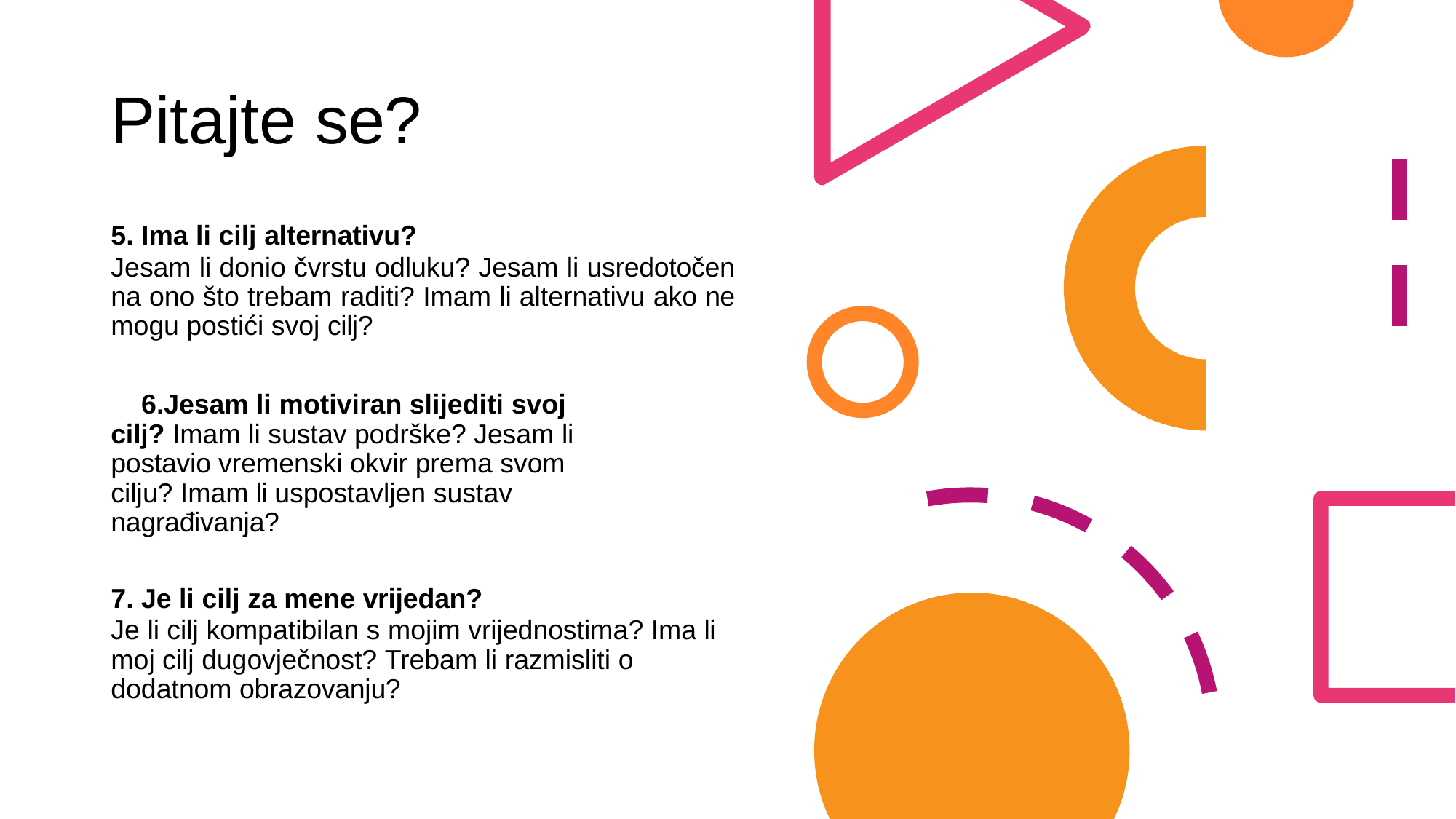

# Pitajte se?

Ima li cilj alternativu?
Jesam li donio čvrstu odluku? Jesam li usredotočen na ono što trebam raditi? Imam li alternativu ako ne mogu postići svoj cilj?

Jesam li motiviran slijediti svoj cilj? Imam li sustav podrške? Jesam li postavio vremenski okvir prema svom cilju? Imam li uspostavljen sustav nagrađivanja?

Je li cilj za mene vrijedan?
Je li cilj kompatibilan s mojim vrijednostima? Ima li moj cilj dugovječnost? Trebam li razmisliti o dodatnom obrazovanju?